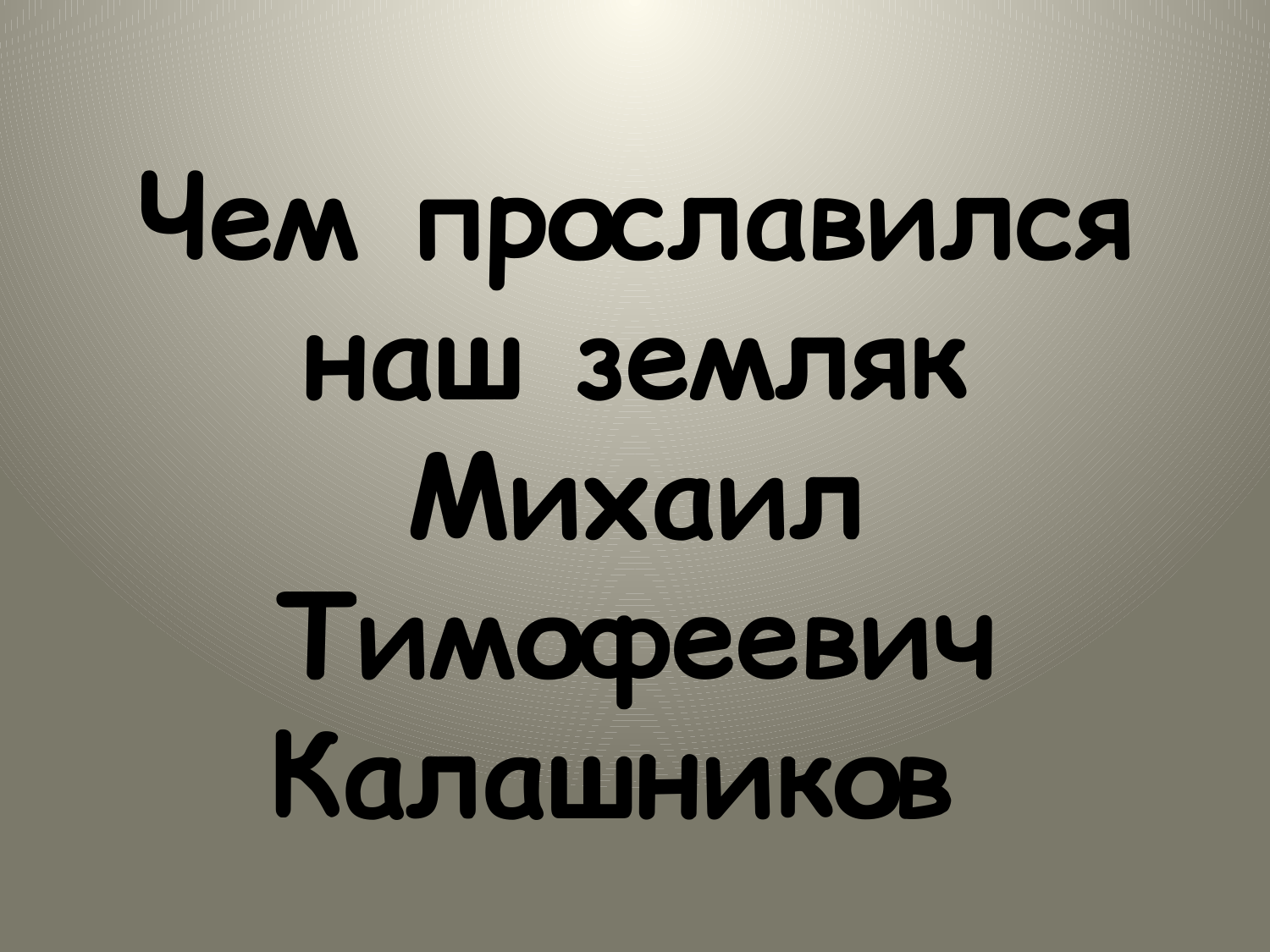

Чем прославился наш земляк Михаил Тимофеевич Калашников